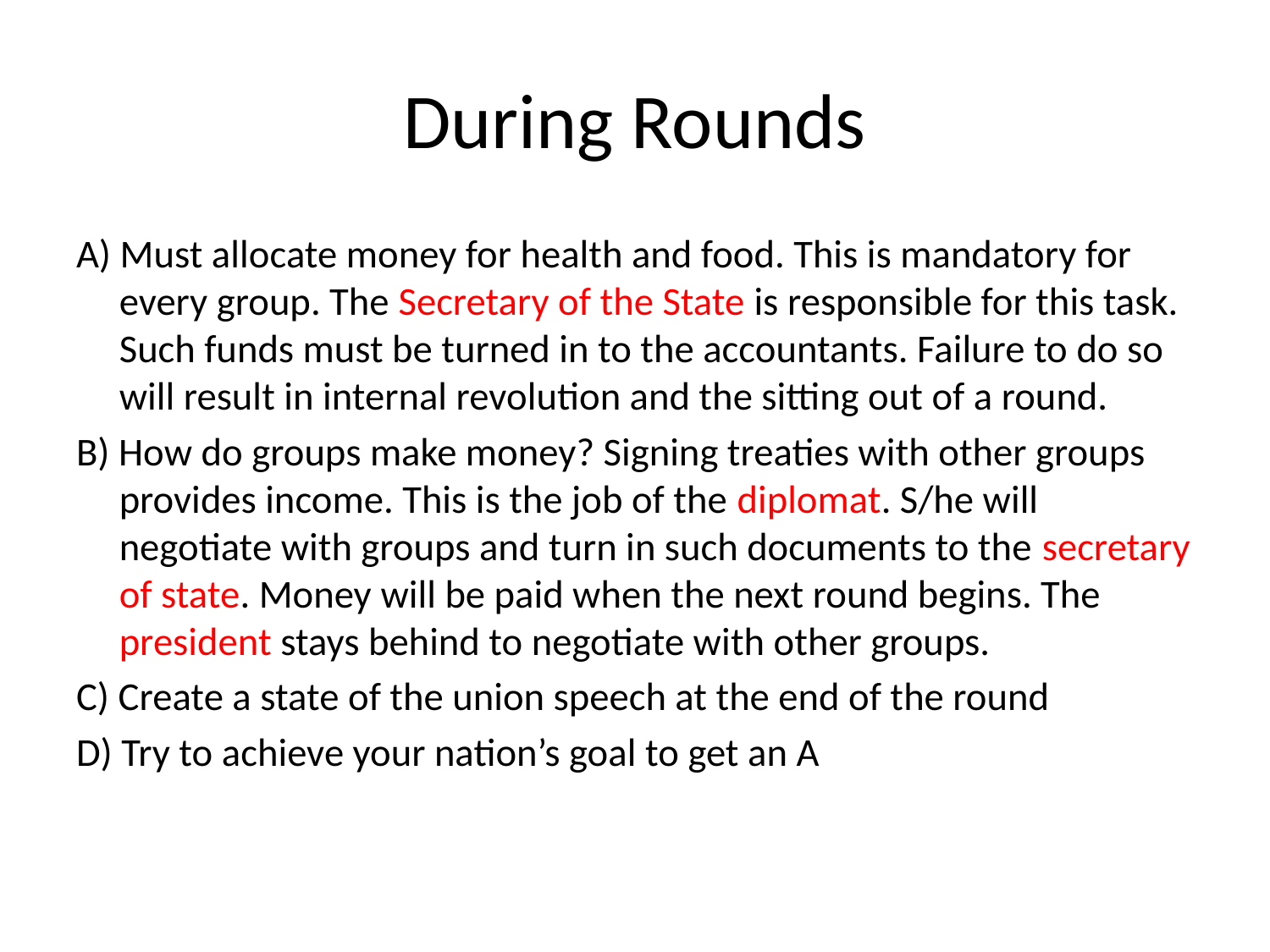

# During Rounds
A) Must allocate money for health and food. This is mandatory for every group. The Secretary of the State is responsible for this task. Such funds must be turned in to the accountants. Failure to do so will result in internal revolution and the sitting out of a round.
B) How do groups make money? Signing treaties with other groups provides income. This is the job of the diplomat. S/he will negotiate with groups and turn in such documents to the secretary of state. Money will be paid when the next round begins. The president stays behind to negotiate with other groups.
C) Create a state of the union speech at the end of the round
D) Try to achieve your nation’s goal to get an A